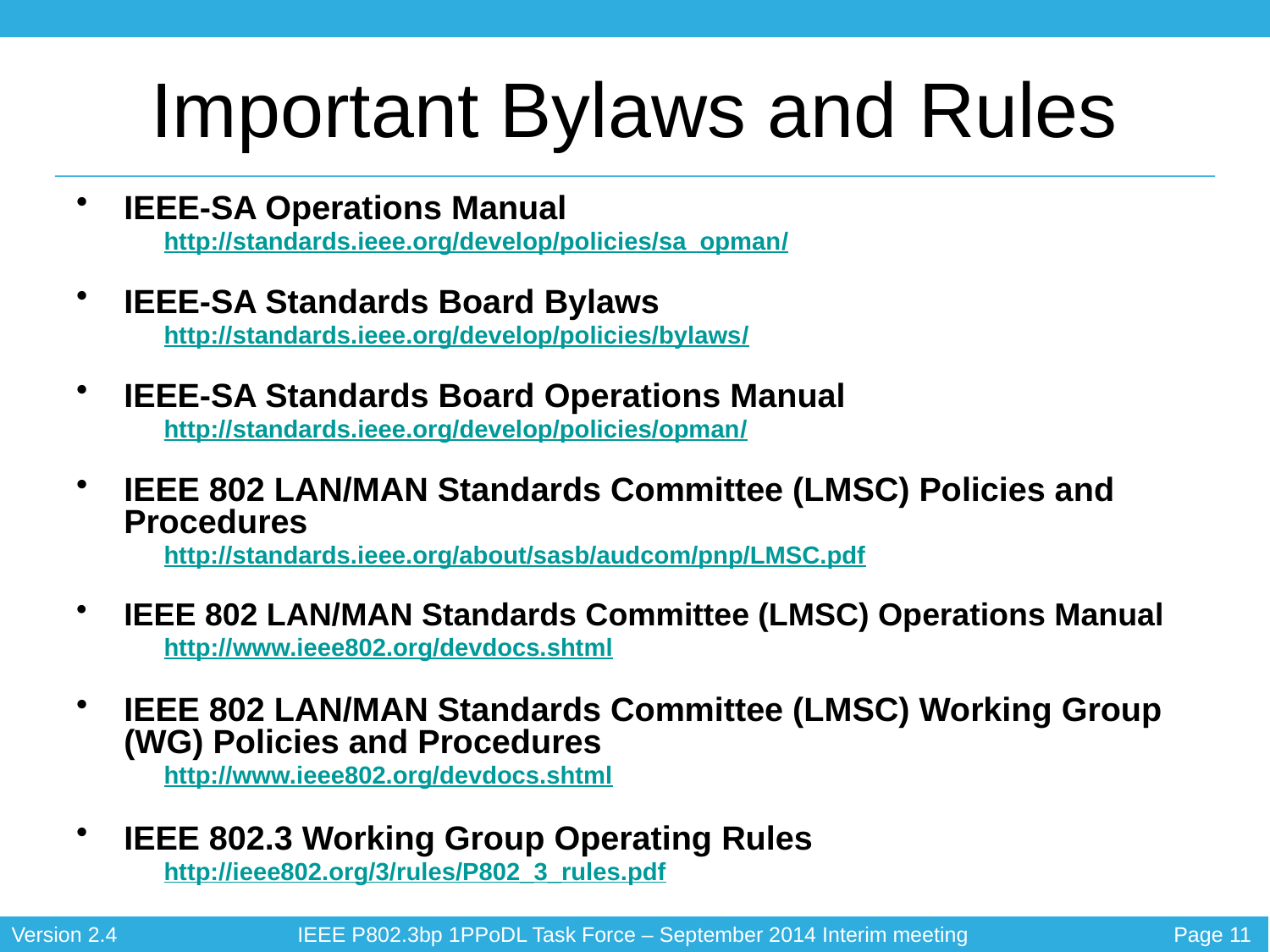

Important Bylaws and Rules
IEEE-SA Operations Manual
http://standards.ieee.org/develop/policies/sa_opman/

IEEE-SA Standards Board Bylaws
http://standards.ieee.org/develop/policies/bylaws/

IEEE-SA Standards Board Operations Manual
http://standards.ieee.org/develop/policies/opman/

IEEE 802 LAN/MAN Standards Committee (LMSC) Policies and Procedures
http://standards.ieee.org/about/sasb/audcom/pnp/LMSC.pdf

IEEE 802 LAN/MAN Standards Committee (LMSC) Operations Manual
http://www.ieee802.org/devdocs.shtml

IEEE 802 LAN/MAN Standards Committee (LMSC) Working Group (WG) Policies and Procedures
http://www.ieee802.org/devdocs.shtml

IEEE 802.3 Working Group Operating Rules
http://ieee802.org/3/rules/P802_3_rules.pdf